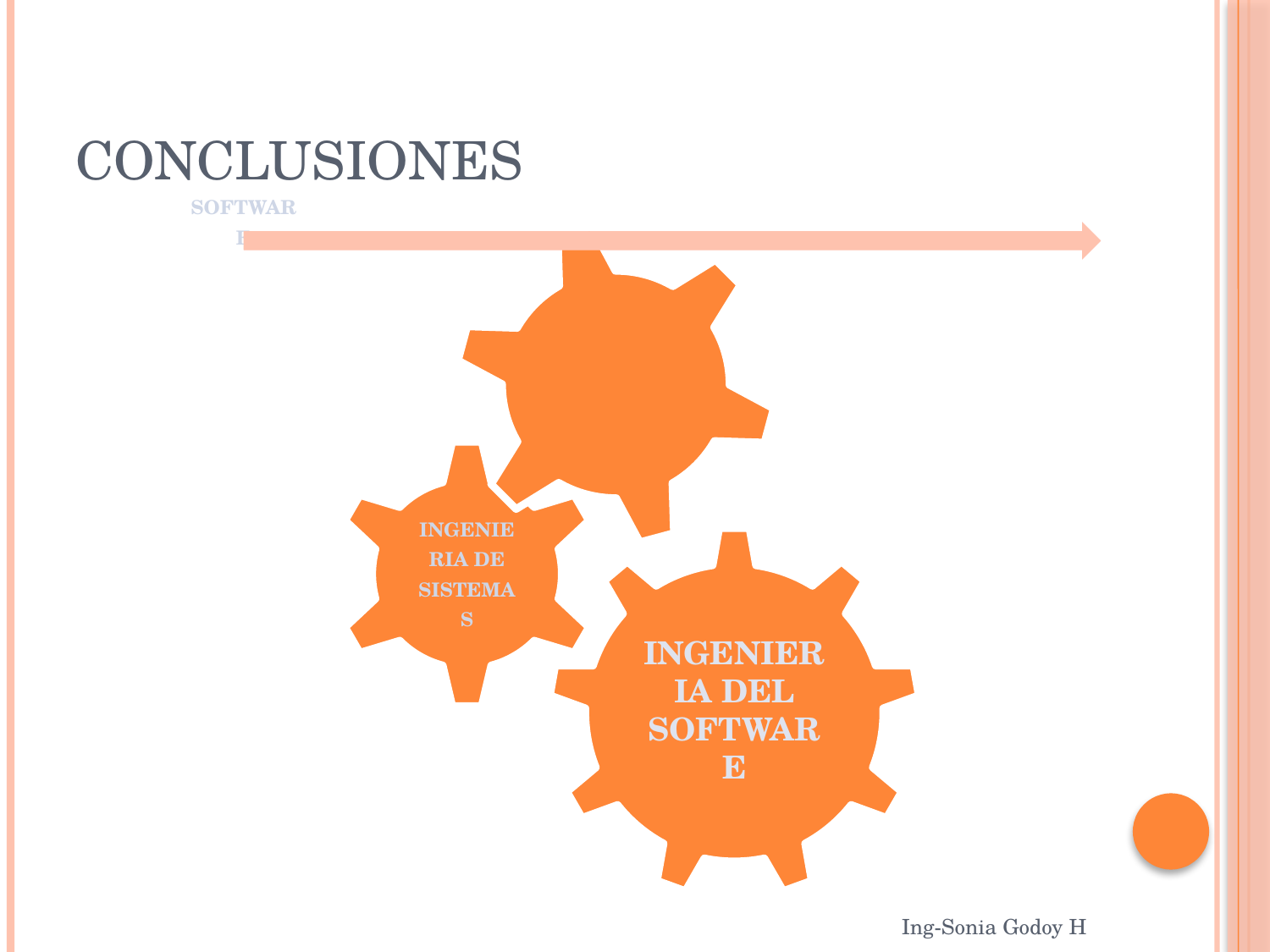

# CONCLUSIONES
INGENIERIA DEL
SOFTWARE
INGENIERIA DE SISTEMAS
SOFTWARE
Ing-Sonia Godoy H